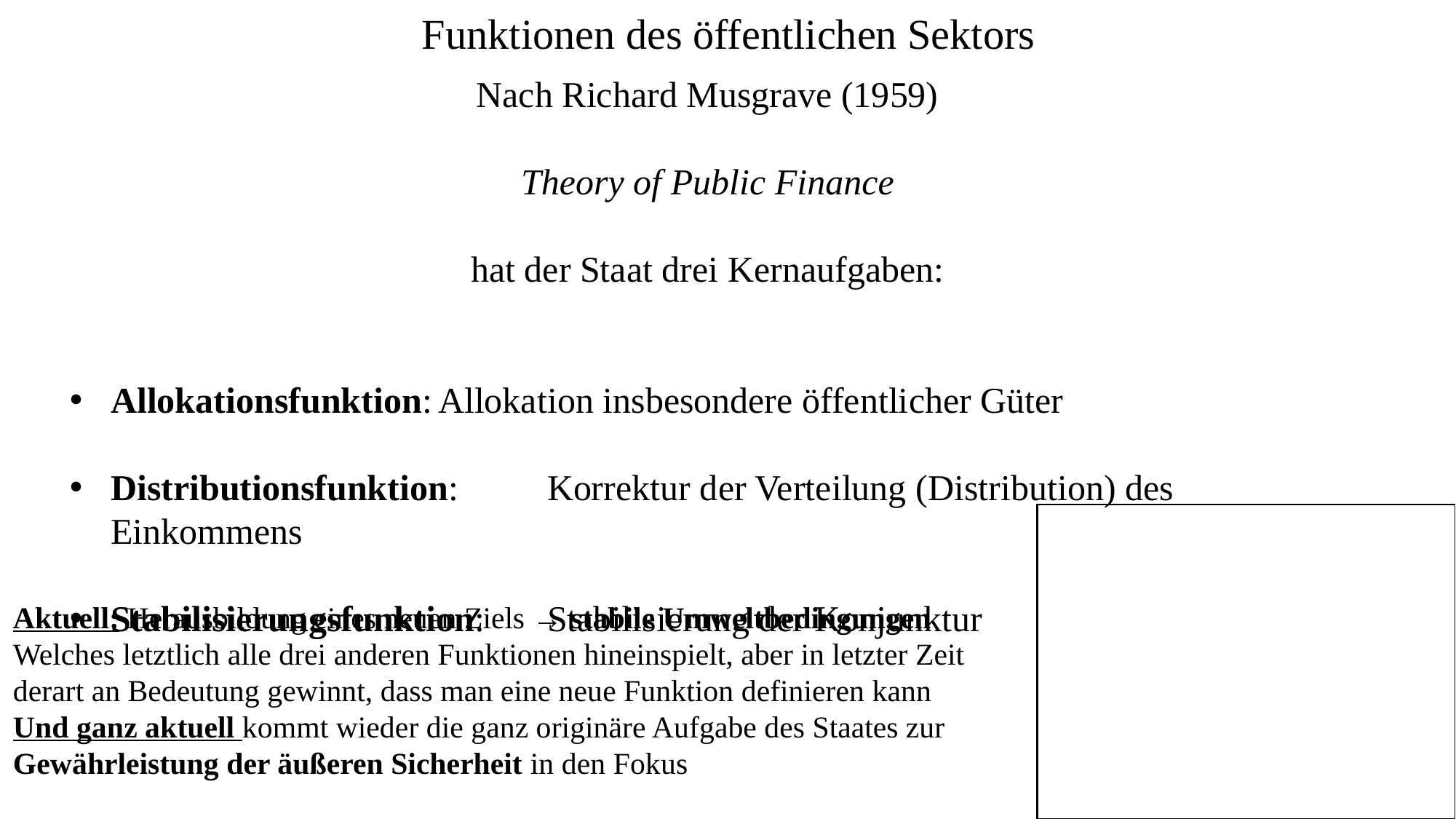

Funktionen des öffentlichen Sektors
Nach Richard Musgrave (1959)

Theory of Public Finance

hat der Staat drei Kernaufgaben:

Allokationsfunktion:	Allokation insbesondere öffentlicher Güter

Distributionsfunktion:	Korrektur der Verteilung (Distribution) des Einkommens

Stabilisierungsfunktion:	Stabilisierung der Konjunktur

Aktuell: Herausbildung eines neuen Ziels → stabile Umweltbedingungen
Welches letztlich alle drei anderen Funktionen hineinspielt, aber in letzter Zeit derart an Bedeutung gewinnt, dass man eine neue Funktion definieren kann
Und ganz aktuell kommt wieder die ganz originäre Aufgabe des Staates zur Gewährleistung der äußeren Sicherheit in den Fokus